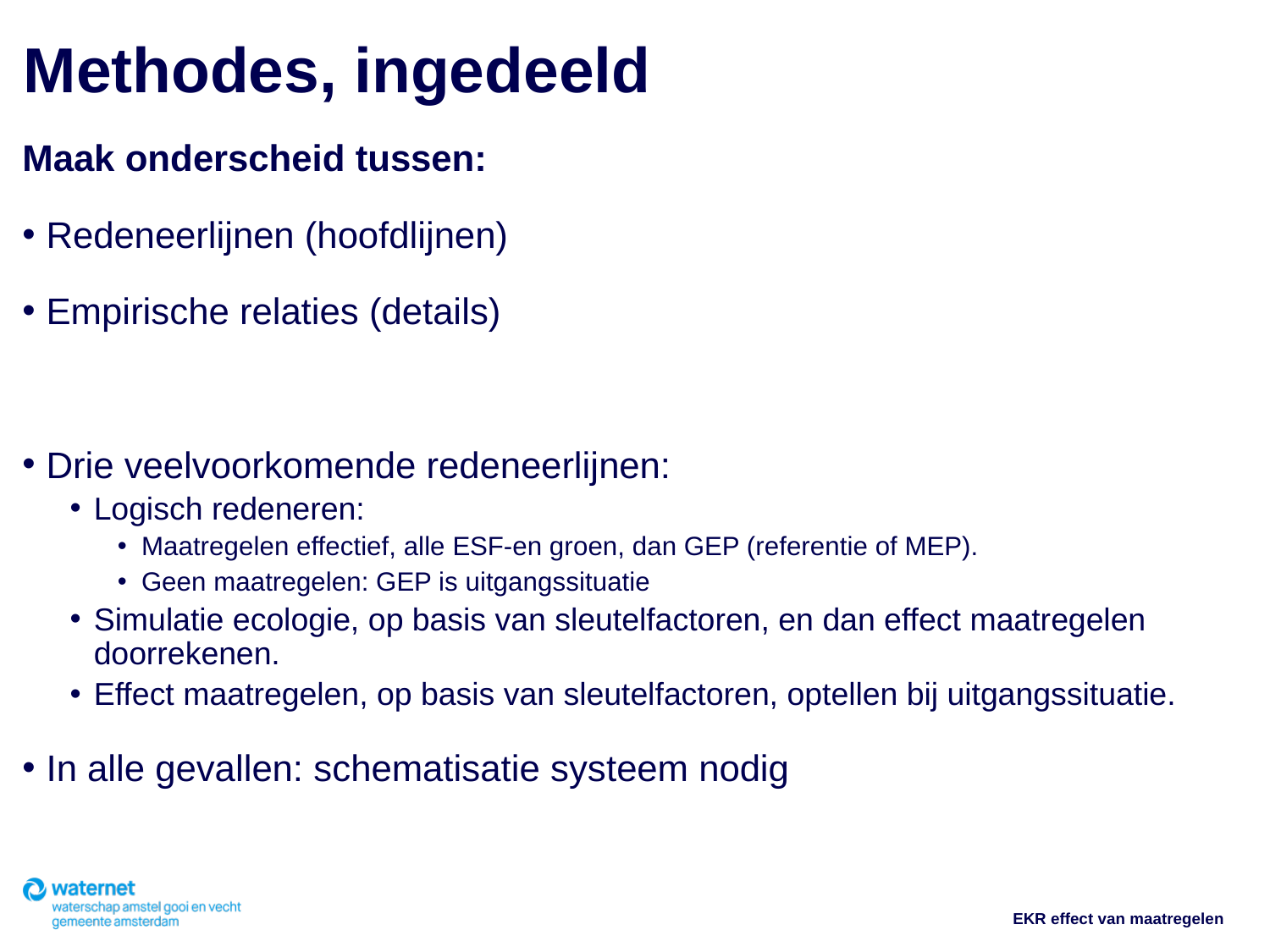

# Methodes, ingedeeld
Maak onderscheid tussen:
Redeneerlijnen (hoofdlijnen)
Empirische relaties (details)

Drie veelvoorkomende redeneerlijnen:
Logisch redeneren:
Maatregelen effectief, alle ESF-en groen, dan GEP (referentie of MEP).
Geen maatregelen: GEP is uitgangssituatie
Simulatie ecologie, op basis van sleutelfactoren, en dan effect maatregelen doorrekenen.
Effect maatregelen, op basis van sleutelfactoren, optellen bij uitgangssituatie.
In alle gevallen: schematisatie systeem nodig